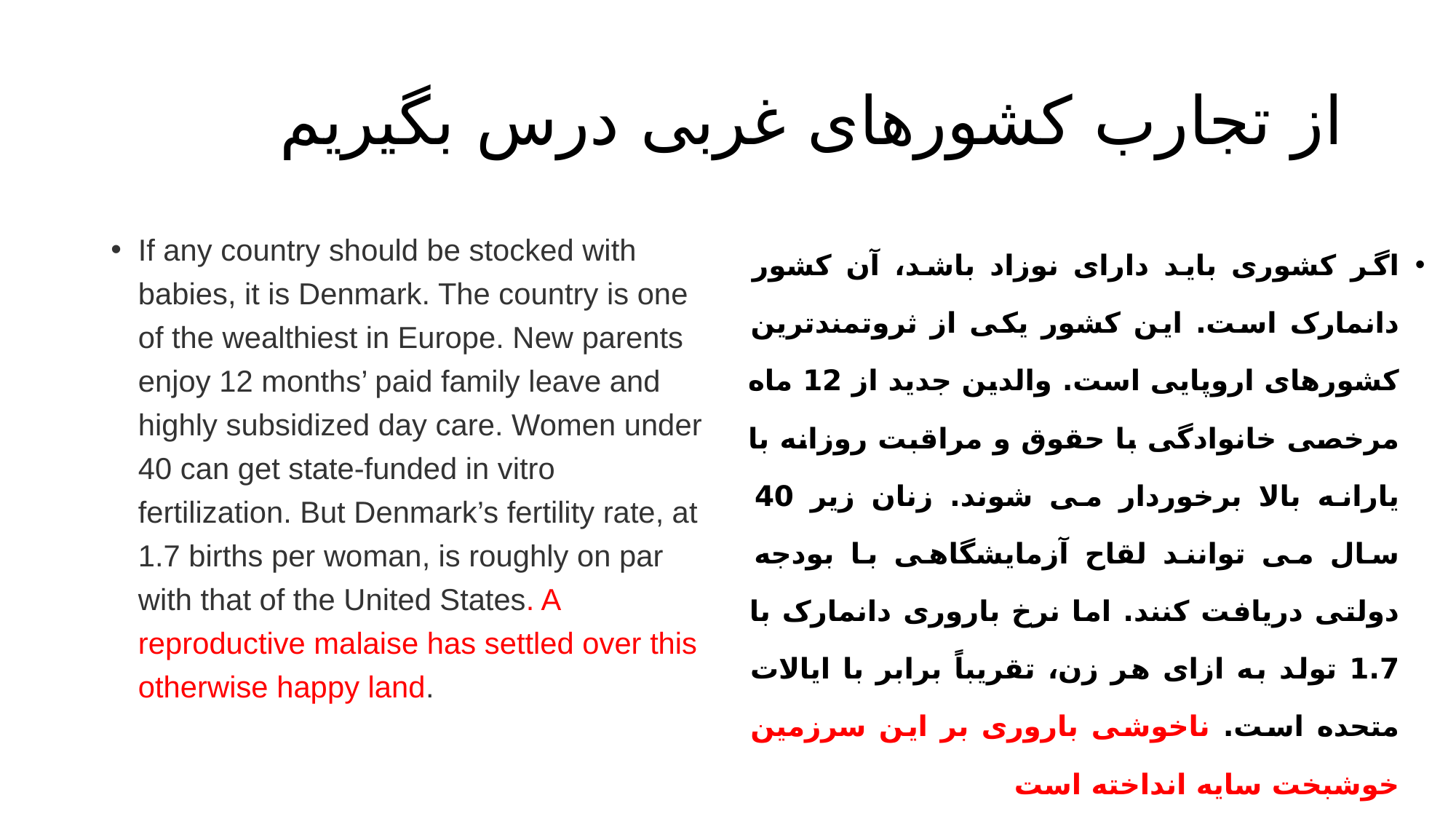

# از تجارب کشورهای غربی درس بگیریم
اگر کشوری باید دارای نوزاد باشد، آن کشور دانمارک است. این کشور یکی از ثروتمندترین کشورهای اروپایی است. والدین جدید از 12 ماه مرخصی خانوادگی با حقوق و مراقبت روزانه با یارانه بالا برخوردار می شوند. زنان زیر 40 سال می توانند لقاح آزمایشگاهی با بودجه دولتی دریافت کنند. اما نرخ باروری دانمارک با 1.7 تولد به ازای هر زن، تقریباً برابر با ایالات متحده است. ناخوشی باروری بر این سرزمین خوشبخت سایه انداخته است

If any country should be stocked with babies, it is Denmark. The country is one of the wealthiest in Europe. New parents enjoy 12 months’ paid family leave and highly subsidized day care. Women under 40 can get state-funded in vitro fertilization. But Denmark’s fertility rate, at 1.7 births per woman, is roughly on par with that of the United States. A reproductive malaise has settled over this otherwise happy land.